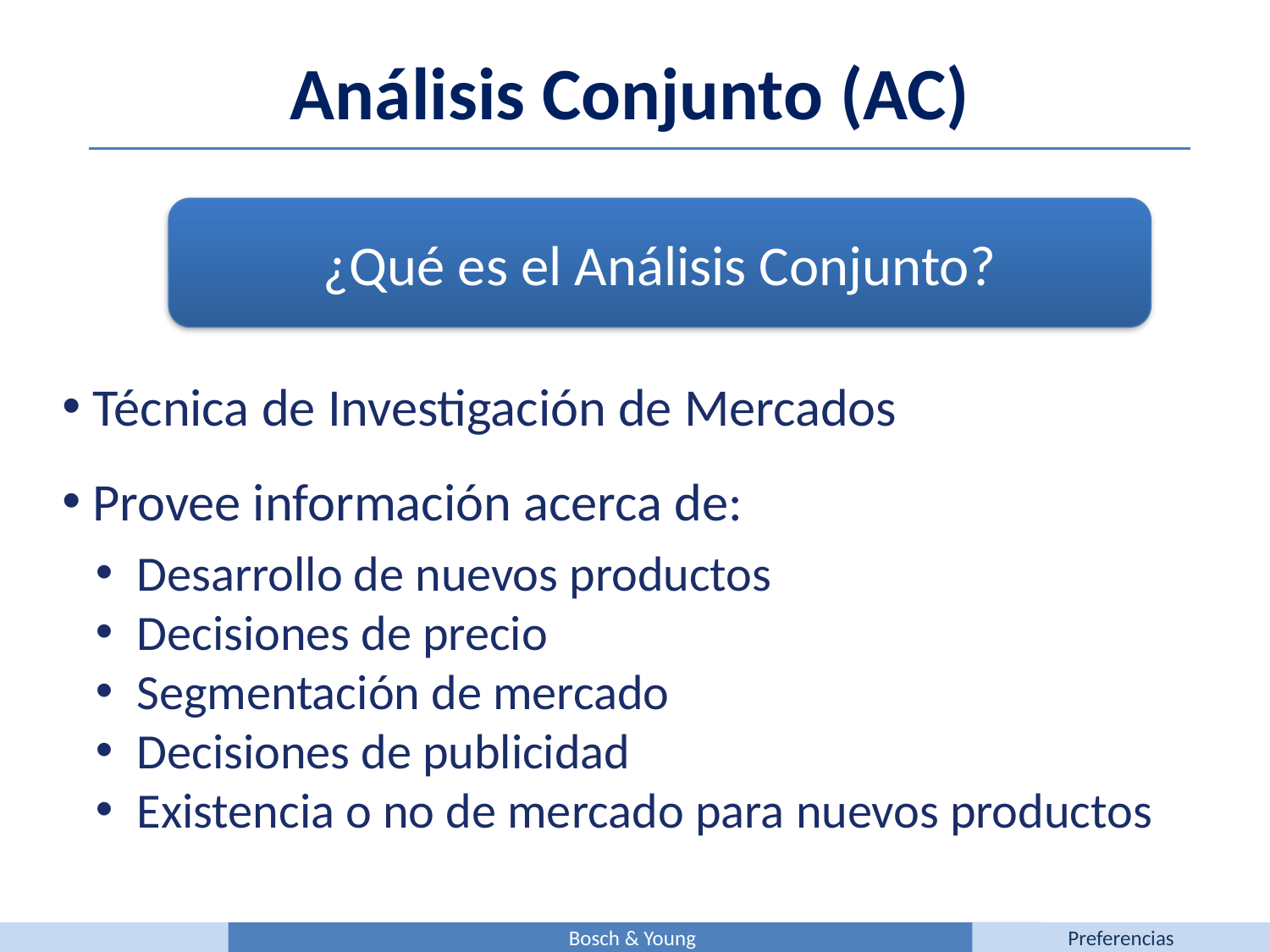

Análisis Conjunto (AC)
¿Qué es el Análisis Conjunto?
 Técnica de Investigación de Mercados

 Provee información acerca de:

 Desarrollo de nuevos productos
 Decisiones de precio
 Segmentación de mercado
 Decisiones de publicidad
 Existencia o no de mercado para nuevos productos

Bosch & Young
Preferencias